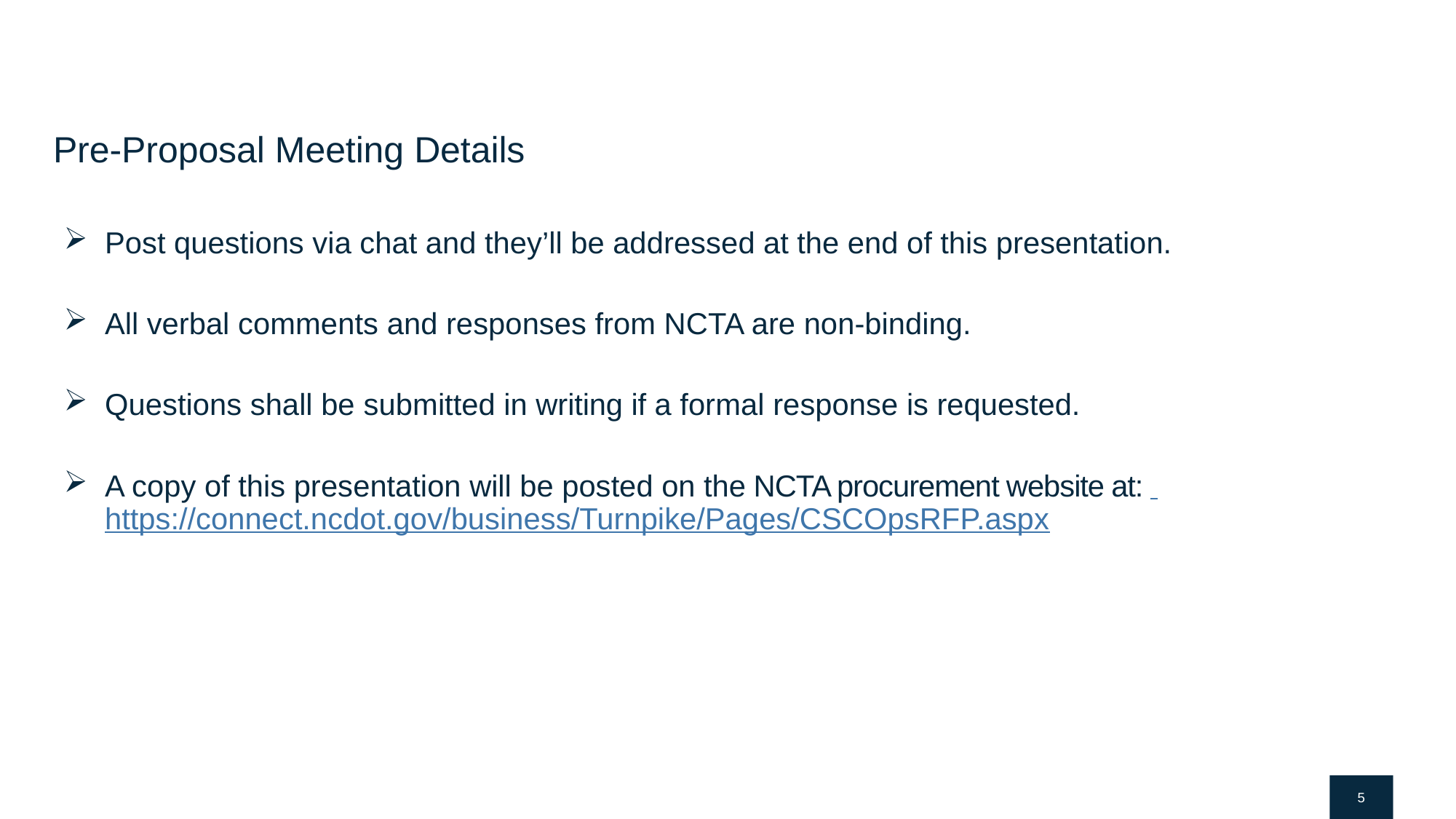

# Pre-Proposal Meeting Details

Post questions via chat and they’ll be addressed at the end of this presentation.

All verbal comments and responses from NCTA are non-binding.

Questions shall be submitted in writing if a formal response is requested.

A copy of this presentation will be posted on the NCTA procurement website at:  https://connect.ncdot.gov/business/Turnpike/Pages/CSCOpsRFP.aspx
5